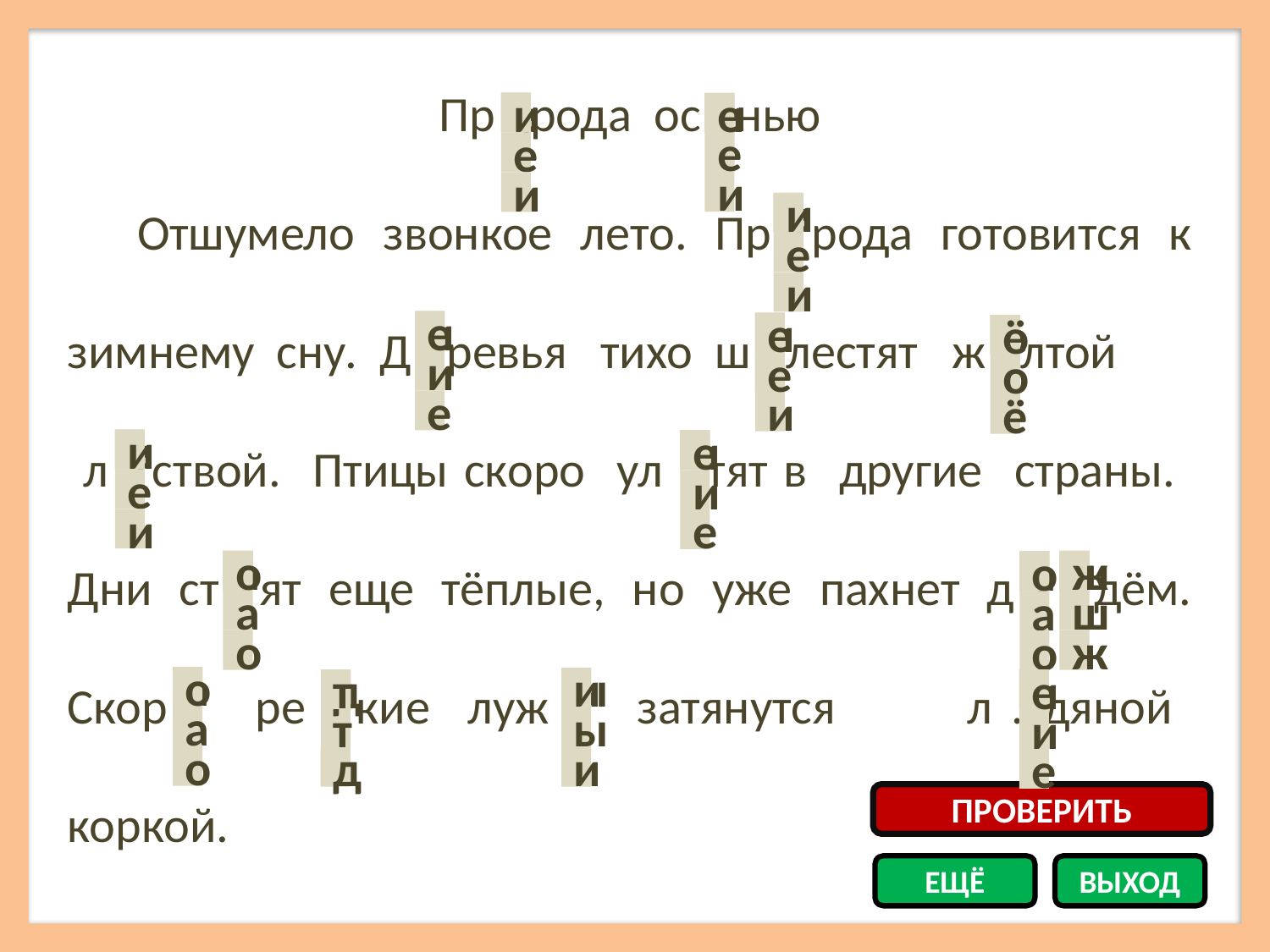

Пр . рода  ос . нью
     Отшумело  звонкое  лето.  Пр . рода  готовится  к зимнему  сну.  Д . ревья   тихо  ш . лестят   ж . лтой
 л . ствой.  Птицы скоро  ул . тят в  другие  страны.  Дни  ст . ят  еще  тёплые,  но  уже  пахнет  д .  . дём. Скор .   ре . кие  луж .   затянутся       л . дяной  коркой.

е
и

и
е
е
е
и
и

е
и
е
и

и
е

и
е

о
ё
и
е
о
е
и
ё

е
и

и
е
е
и
и
е

а
о

ш
ж

а
о
а
ш
а
о
ж
о

а
о

ы
и

д
т

и
е
а
ы
т
и
о
д
и
е
ПРОВЕРИТЬ
ЕЩЁ
ВЫХОД